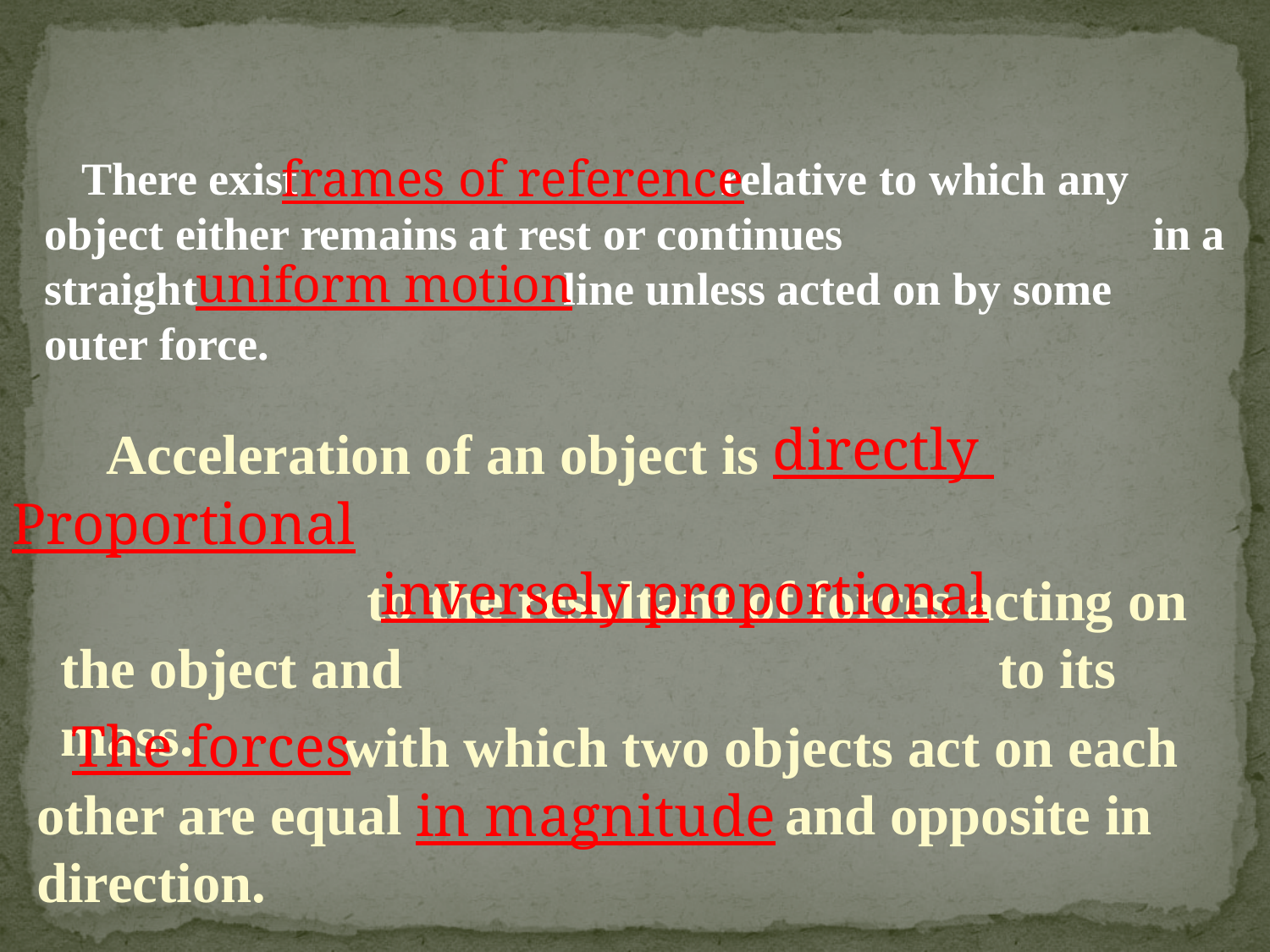

frames of reference
There exist                                     relative to which any object either remains at rest or continues                           in a straight                                line unless acted on by some outer force.

uniform motion
directly
    Acceleration of an object is
                         to the resultant of forces acting on the object and                                          to its mass.

Proportional
inversely proportional
                     with which two objects act on each other are equal                           and opposite in direction.

The forces
in magnitude